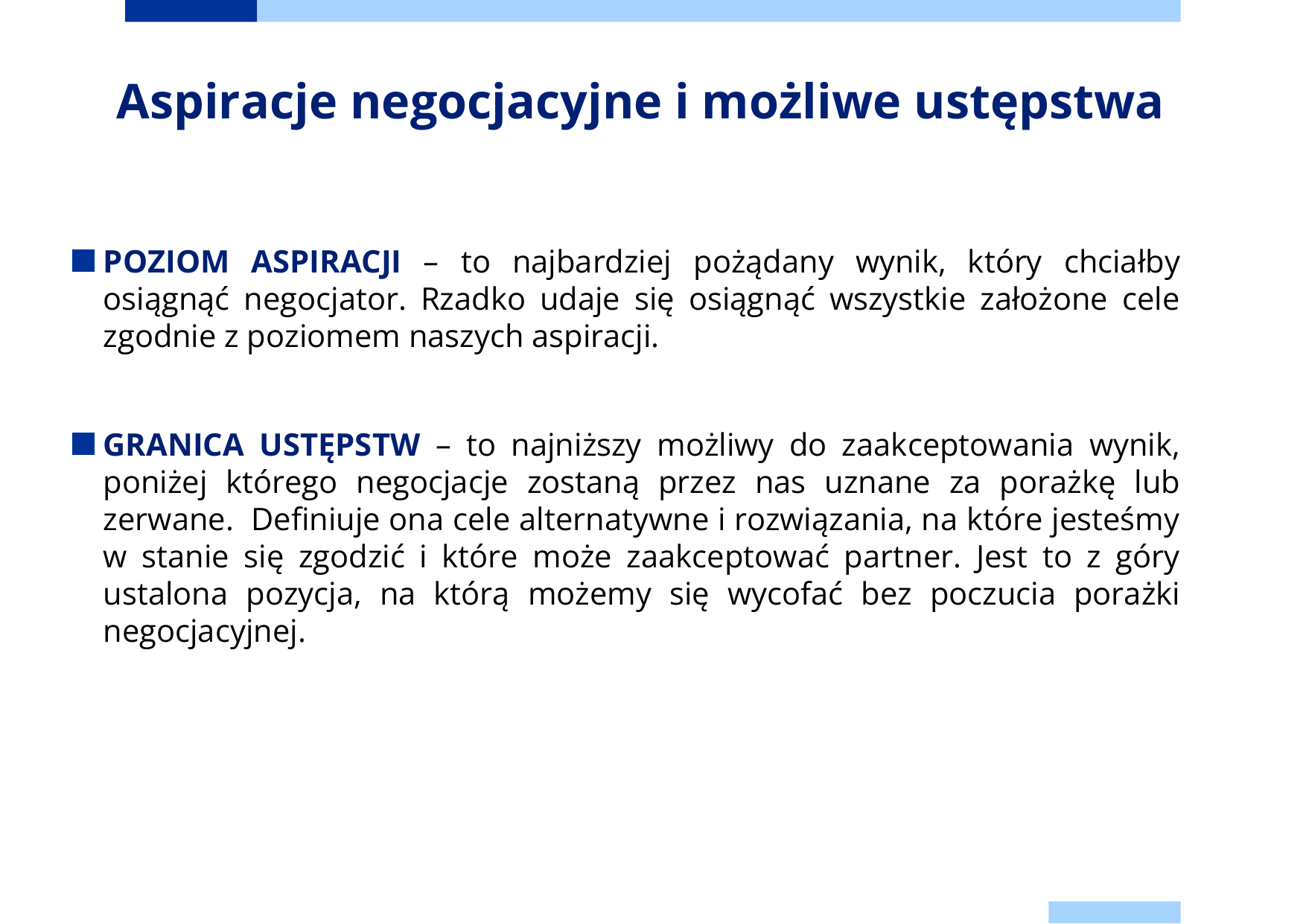

# Aspiracje negocjacyjne i możliwe ustępstwa
POZIOM ASPIRACJI – to najbardziej pożądany wynik, który chciałby osiągnąć negocjator. Rzadko udaje się osiągnąć wszystkie założone cele zgodnie z poziomem naszych aspiracji.

GRANICA USTĘPSTW – to najniższy możliwy do zaakceptowania wynik, poniżej którego negocjacje zostaną przez nas uznane za porażkę lub zerwane.  Definiuje ona cele alternatywne i rozwiązania, na które jesteśmy w stanie się zgodzić i które może zaakceptować partner. Jest to z góry ustalona pozycja, na którą możemy się wycofać bez poczucia porażki negocjacyjnej.